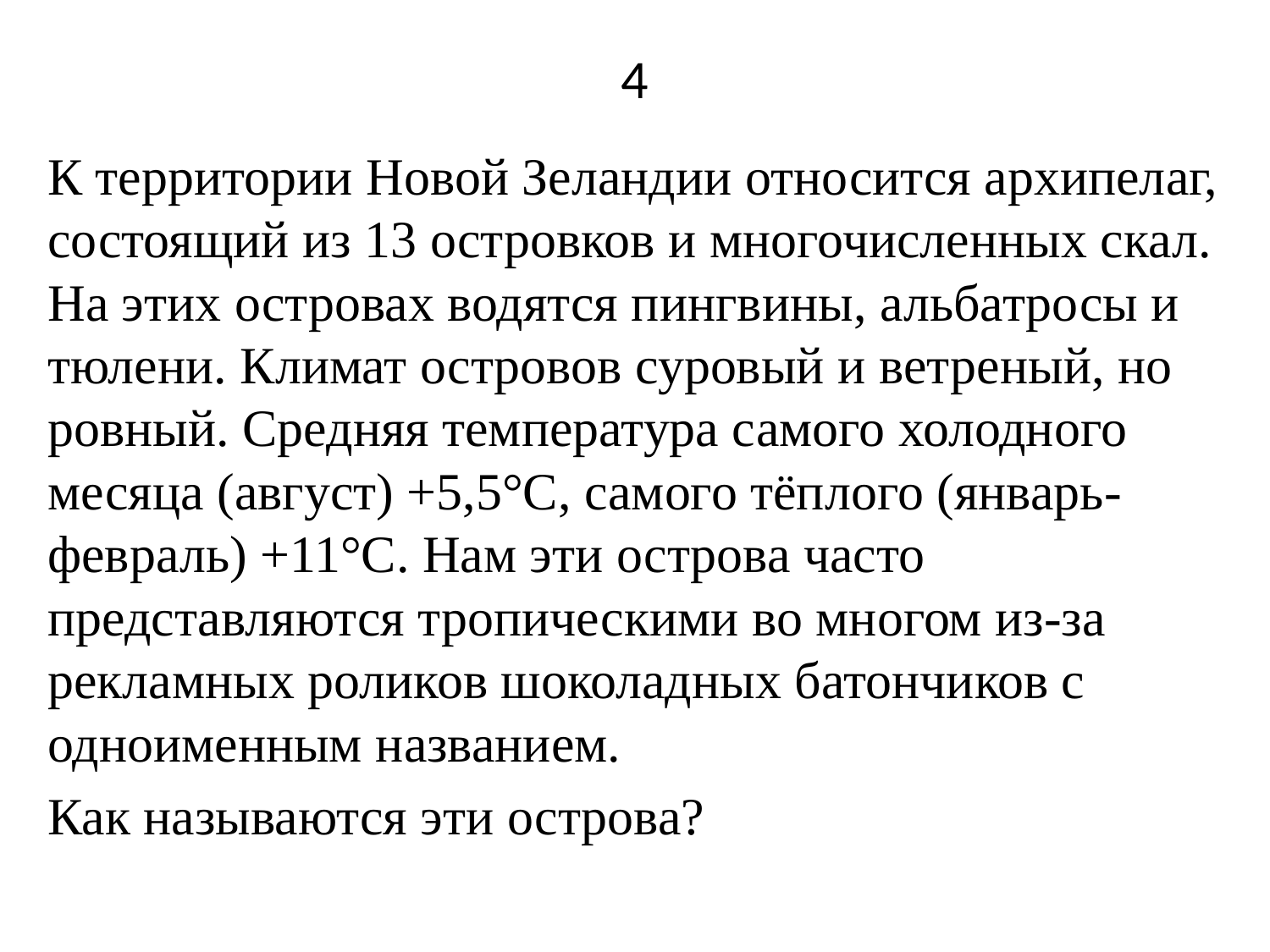

# 4
К территории Новой Зеландии относится архипелаг, состоящий из 13 островков и многочисленных скал. На этих островах водятся пингвины, альбатросы и тюлени. Климат островов суровый и ветреный, но ровный. Средняя температура самого холодного месяца (август) +5,5°C, самого тёплого (январь-февраль) +11°C. Нам эти острова часто представляются тропическими во многом из-за рекламных роликов шоколадных батончиков с одноименным названием.
Как называются эти острова?